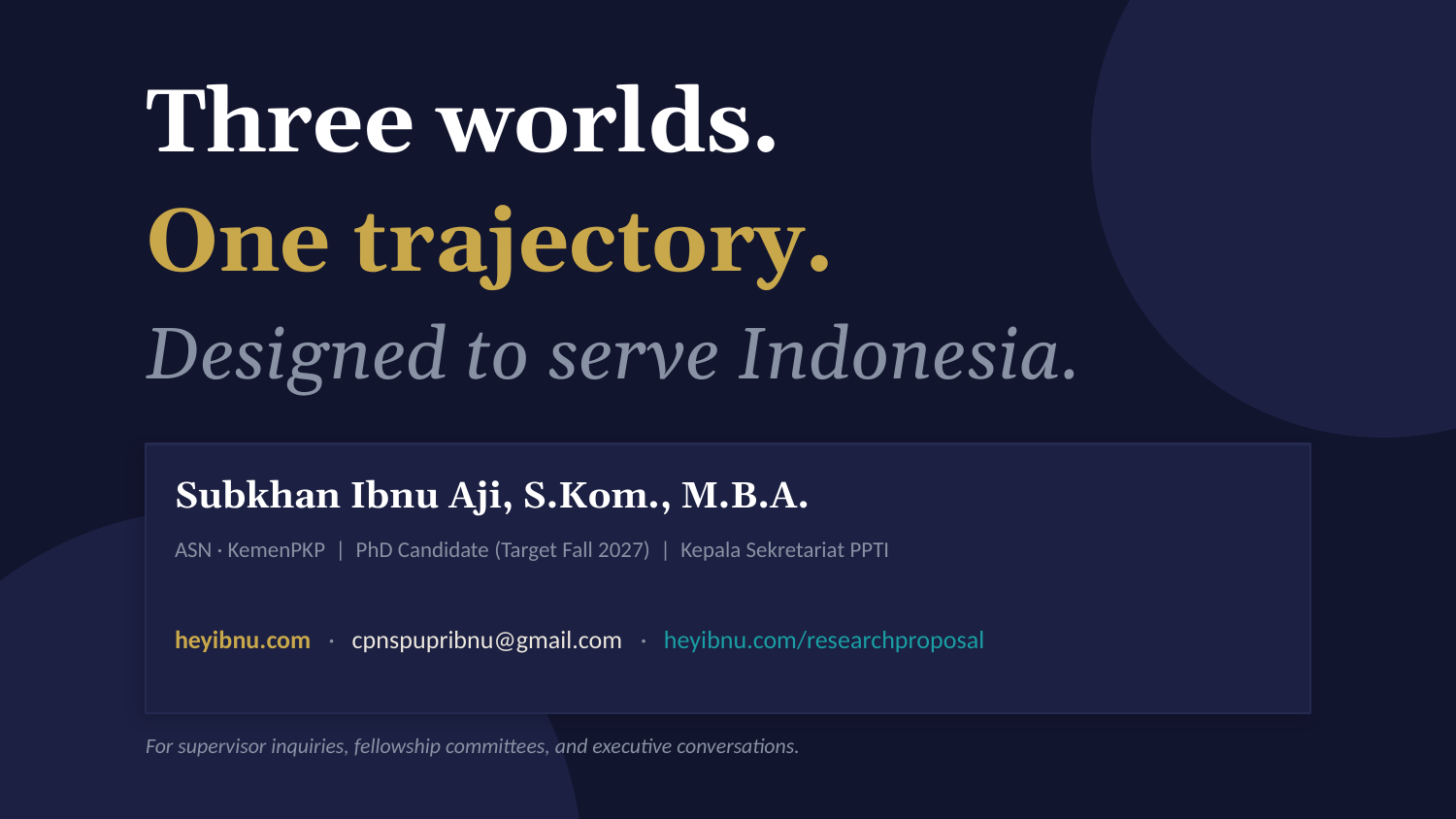

Three worlds.
One trajectory.
Designed to serve Indonesia.

Subkhan Ibnu Aji, S.Kom., M.B.A.

ASN · KemenPKP  |  PhD Candidate (Target Fall 2027)  |  Kepala Sekretariat PPTI
heyibnu.com   ·   cpnspupribnu@gmail.com   ·   heyibnu.com/researchproposal
For supervisor inquiries, fellowship committees, and executive conversations.